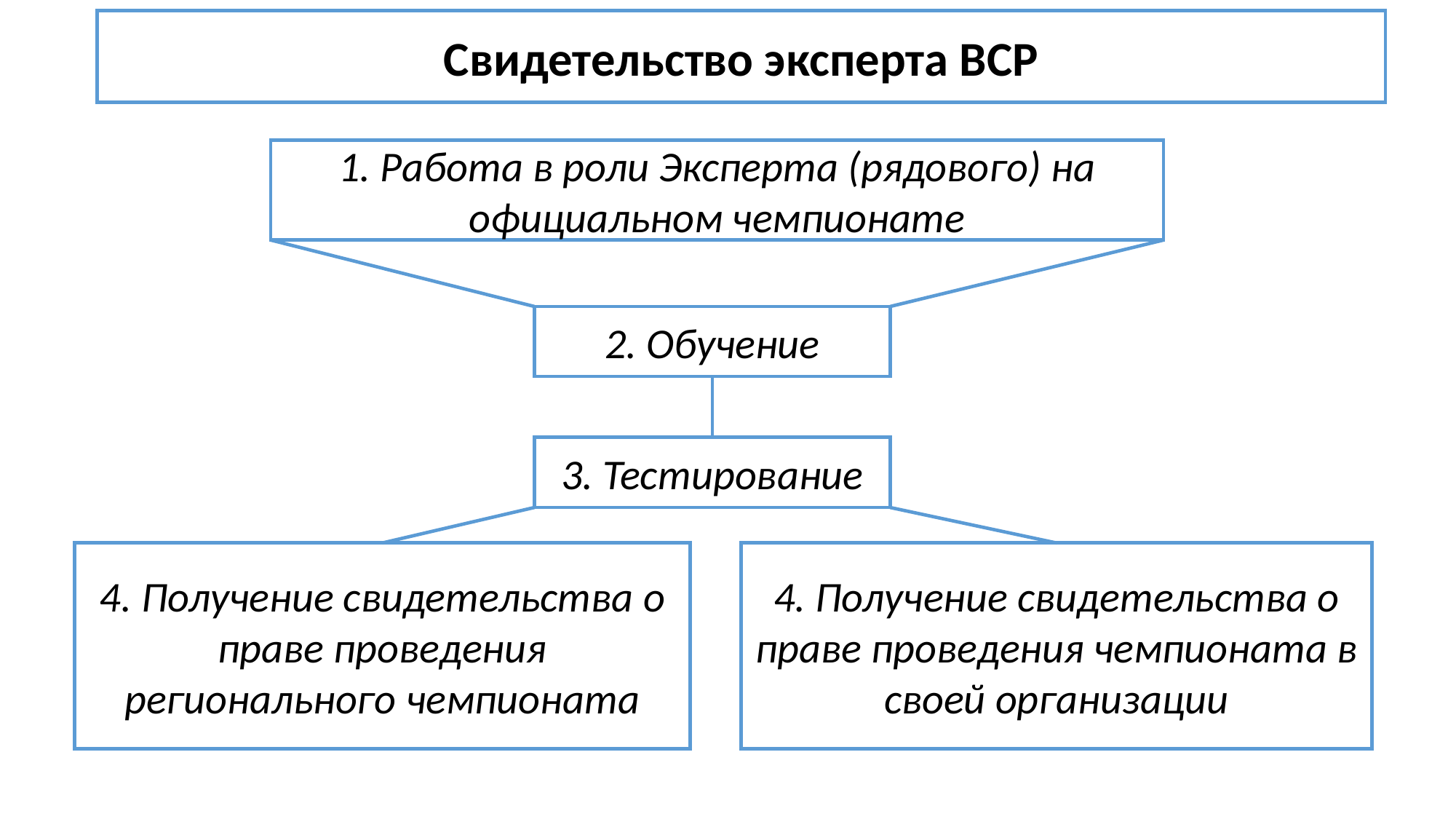

Свидетельство эксперта ВСР
1. Работа в роли Эксперта (рядового) на официальном чемпионате
2. Обучение
3. Тестирование
4. Получение свидетельства о праве проведения регионального чемпионата

4. Получение свидетельства о праве проведения чемпионата в своей организации